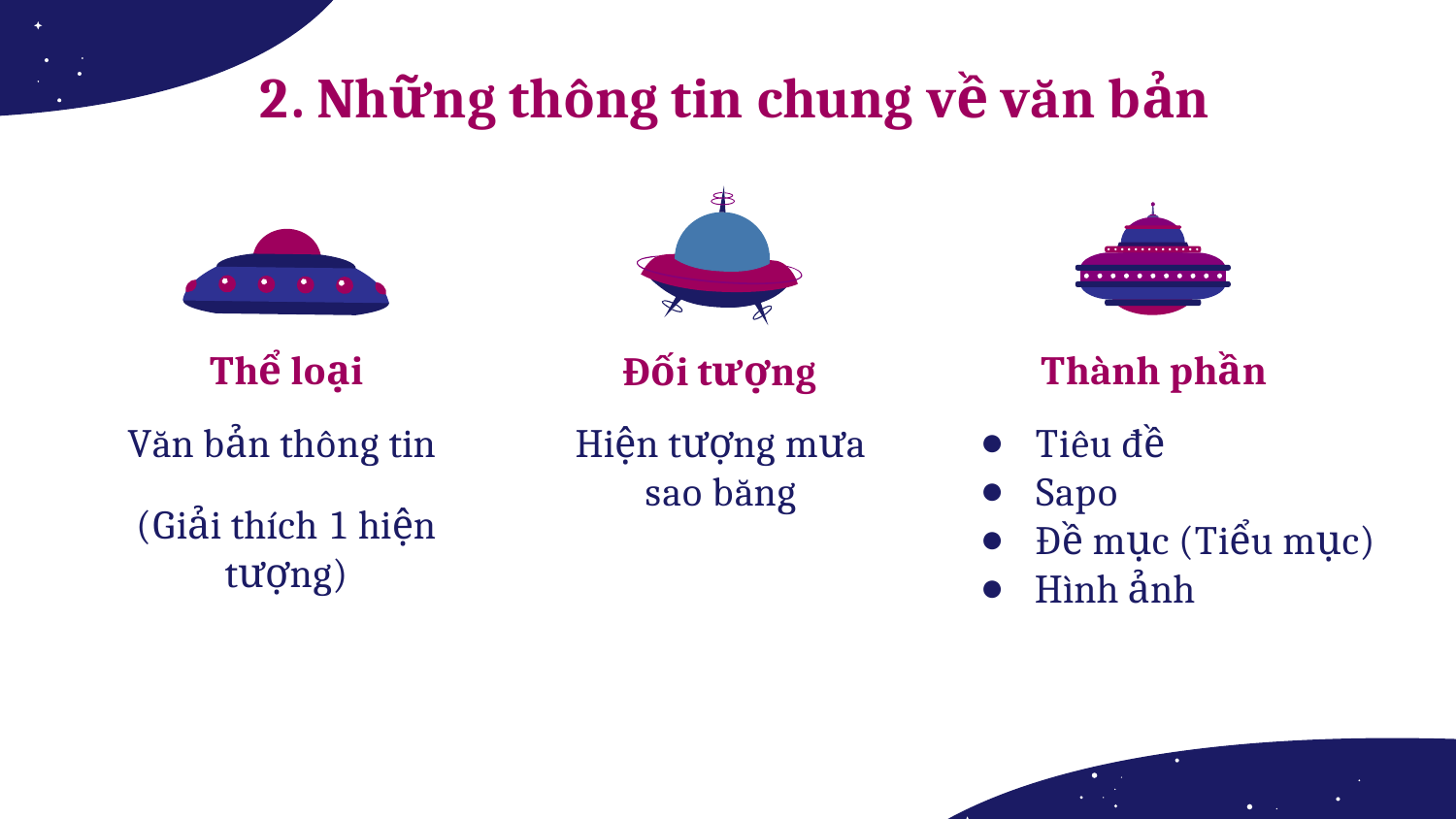

# 2. Những thông tin chung về văn bản

Thể loại
Thành phần
Đối tượng
Tiêu đề
Sapo
Đề mục (Tiểu mục)
Hình ảnh
Văn bản thông tin
(Giải thích 1 hiện tượng)
Hiện tượng mưa sao băng